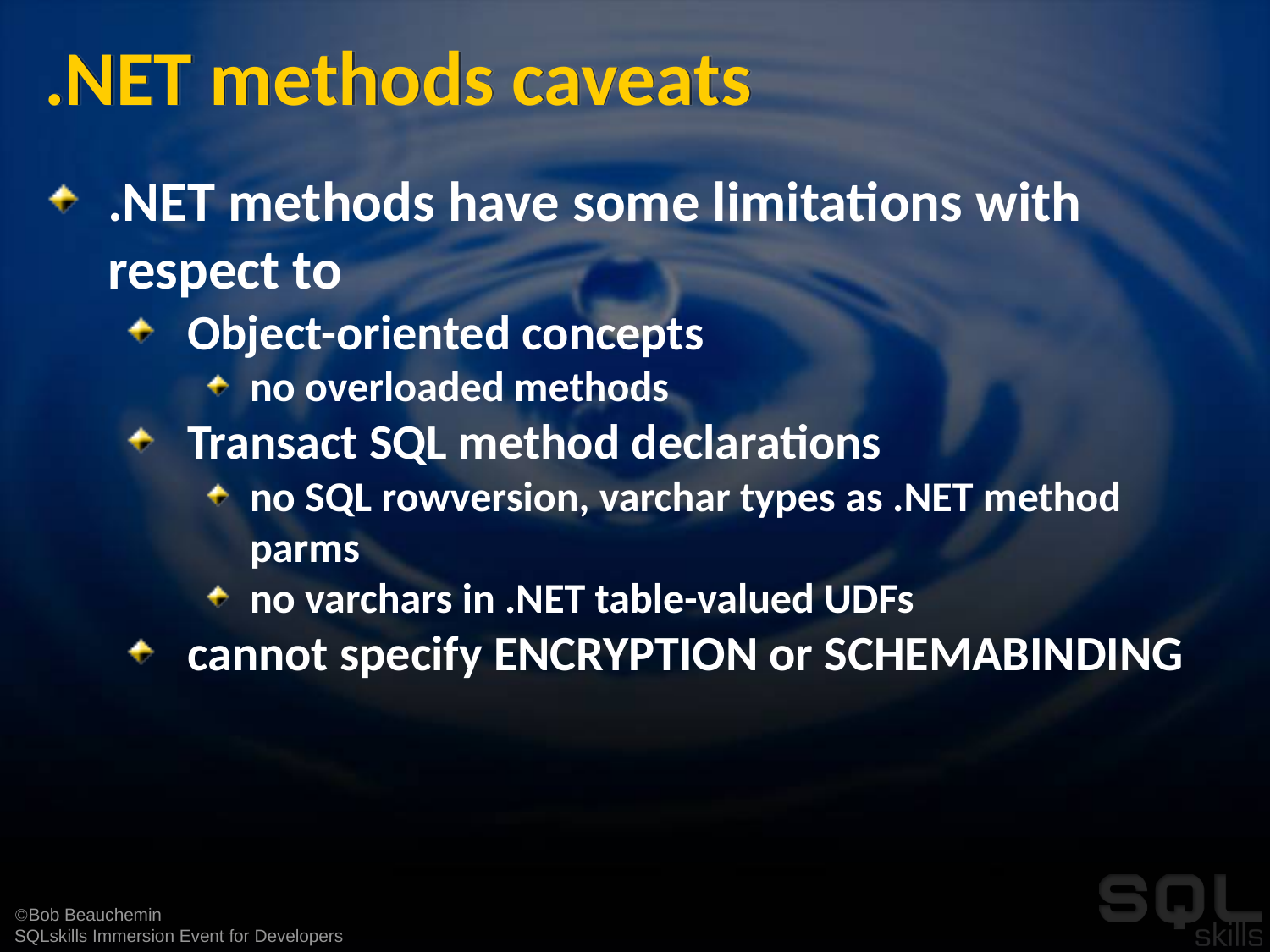

# .NET methods caveats
.NET methods have some limitations with respect to
Object-oriented concepts
no overloaded methods
Transact SQL method declarations
no SQL rowversion, varchar types as .NET method parms
no varchars in .NET table-valued UDFs
cannot specify ENCRYPTION or SCHEMABINDING